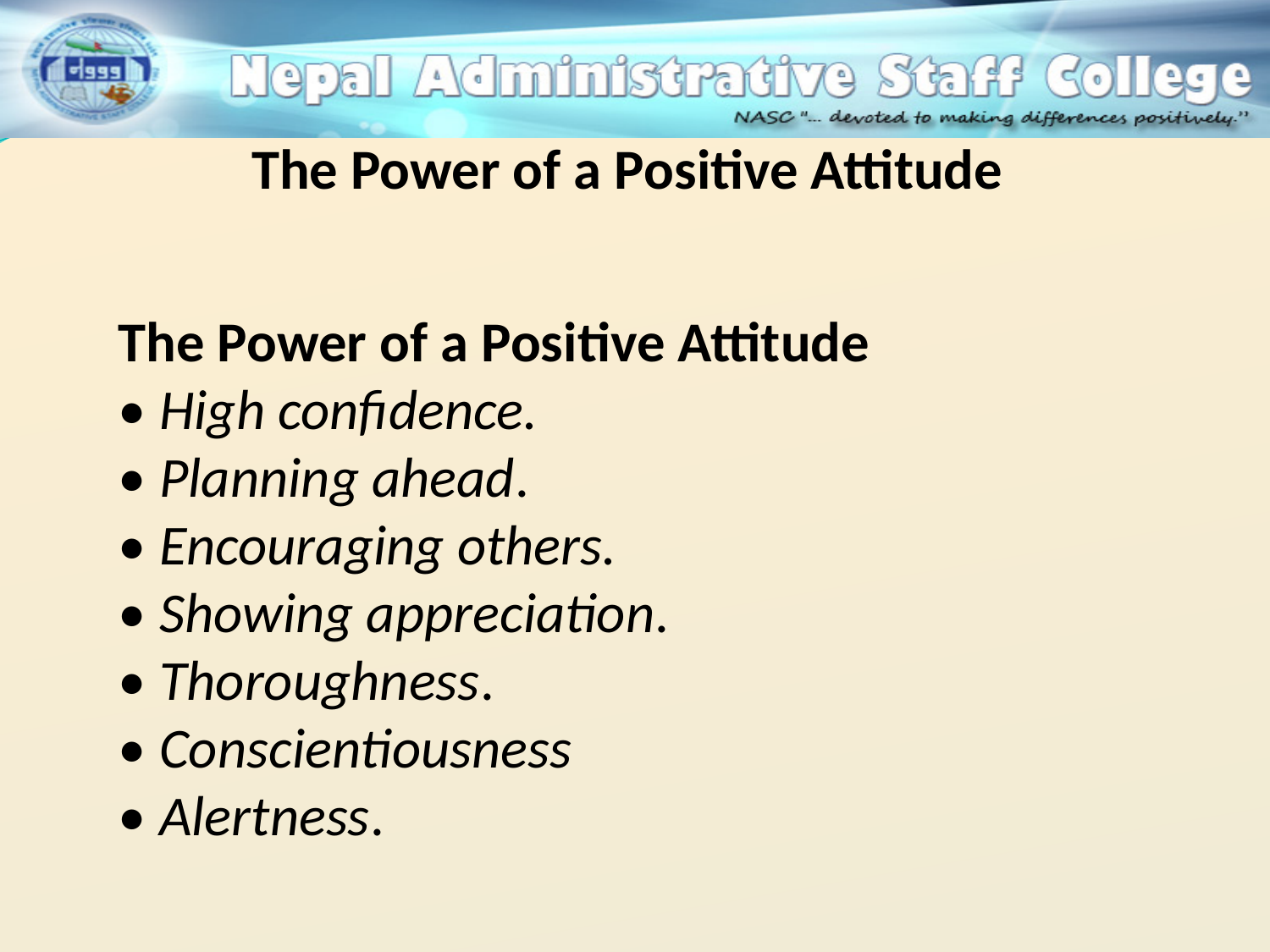

The Power of a Positive Attitude
The Power of a Positive Attitude
• High confidence.
• Planning ahead.
• Encouraging others.
• Showing appreciation.
• Thoroughness.
• Conscientiousness
• Alertness.